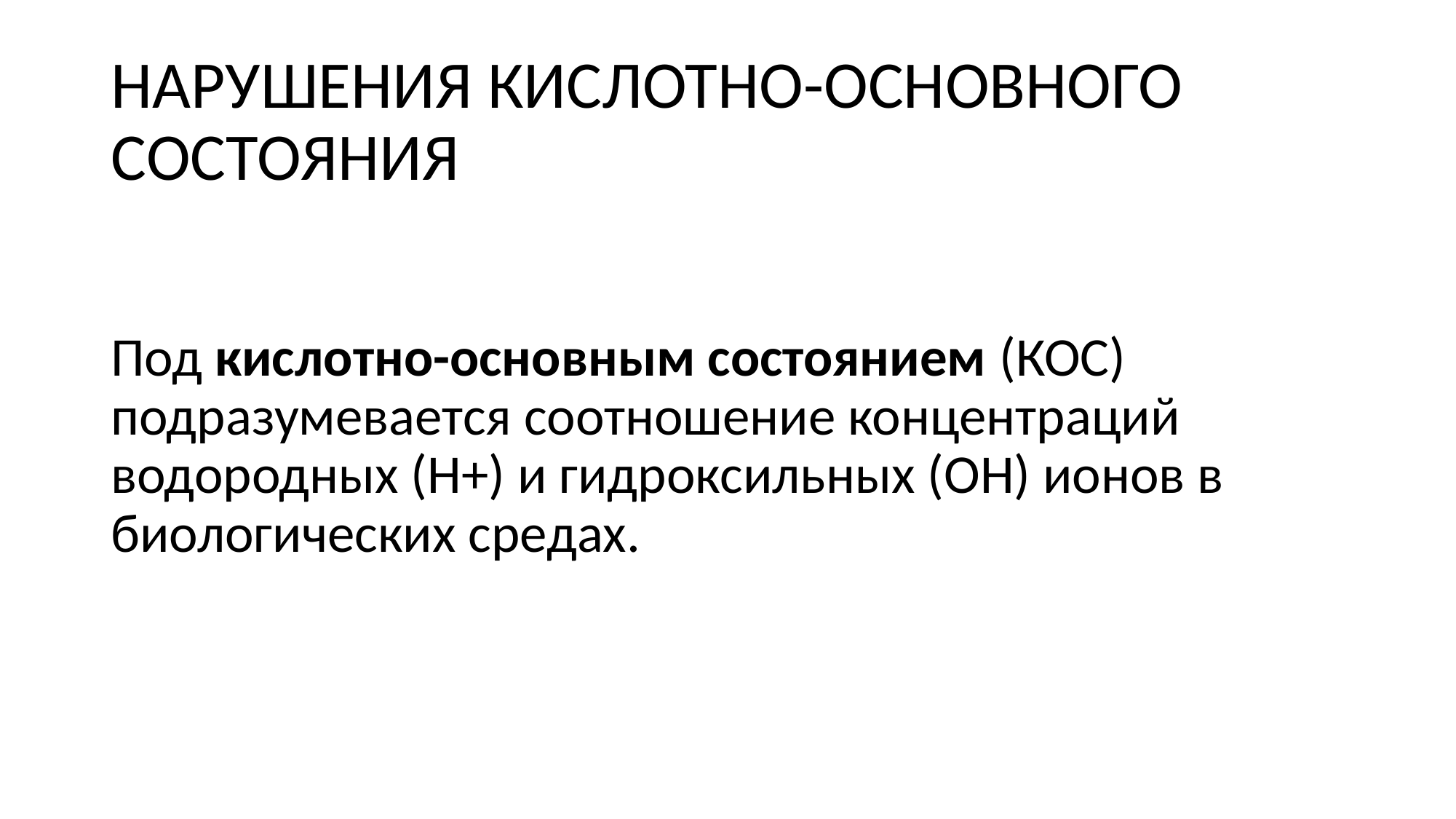

# НАРУШЕНИЯ КИСЛОТНО-ОСНОВНОГО СОСТОЯНИЯ
Под кислотно-основным состоянием (КОС) подразумевается соотношение концентраций водородных (Н+) и гидроксильных (ОН) ионов в биологических средах.